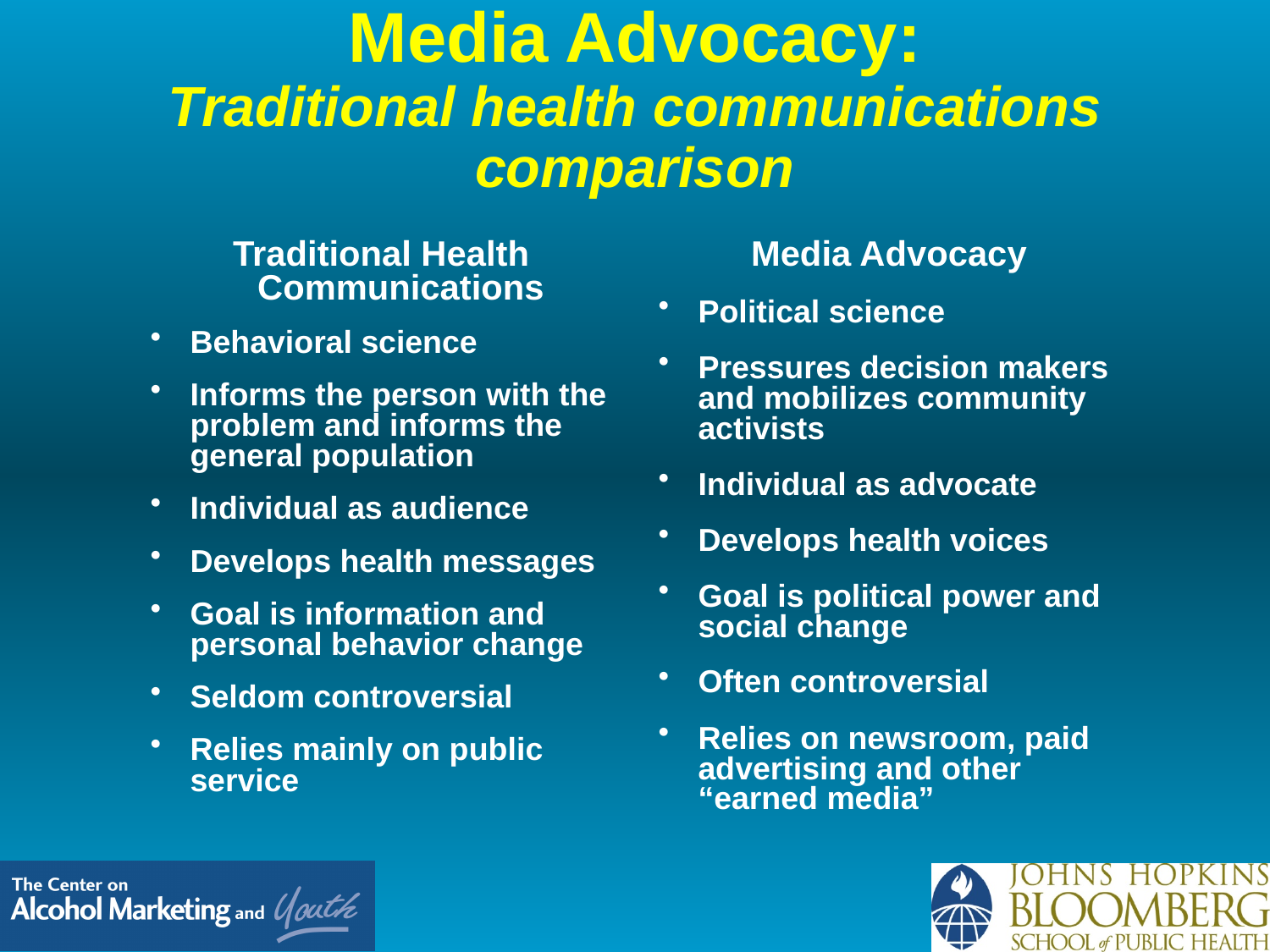

# Media Advocacy: Traditional health communications comparison
Traditional Health Communications
Behavioral science
Informs the person with the problem and informs the general population
Individual as audience
Develops health messages
Goal is information and personal behavior change
Seldom controversial
Relies mainly on public service
Media Advocacy
Political science
Pressures decision makers and mobilizes community activists
Individual as advocate
Develops health voices
Goal is political power and social change
Often controversial
Relies on newsroom, paid advertising and other “earned media”